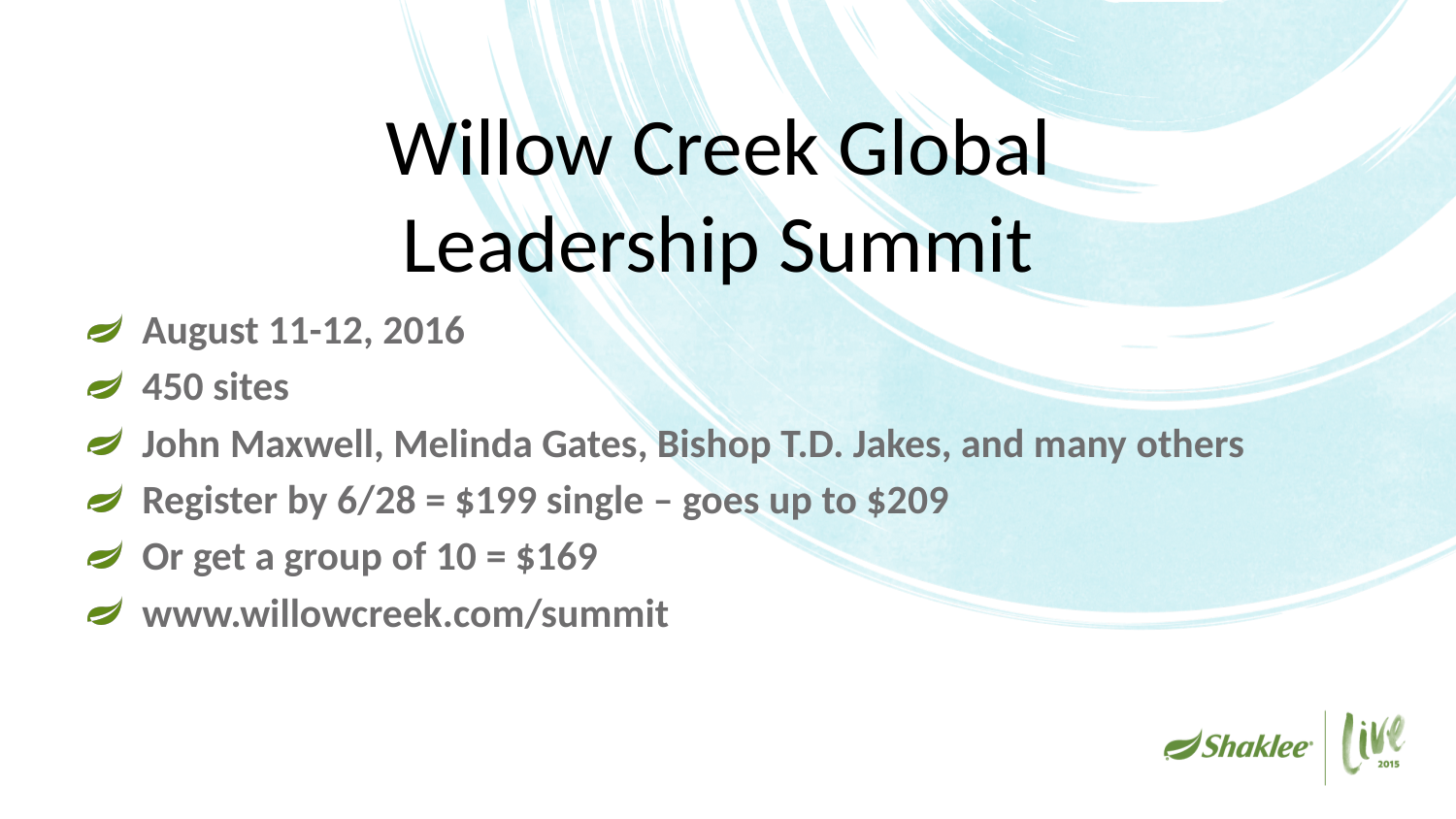

# Willow Creek Global Leadership Summit
August 11-12, 2016
450 sites
John Maxwell, Melinda Gates, Bishop T.D. Jakes, and many others
Register by 6/28 = $199 single – goes up to $209
Or get a group of 10 = $169
www.willowcreek.com/summit